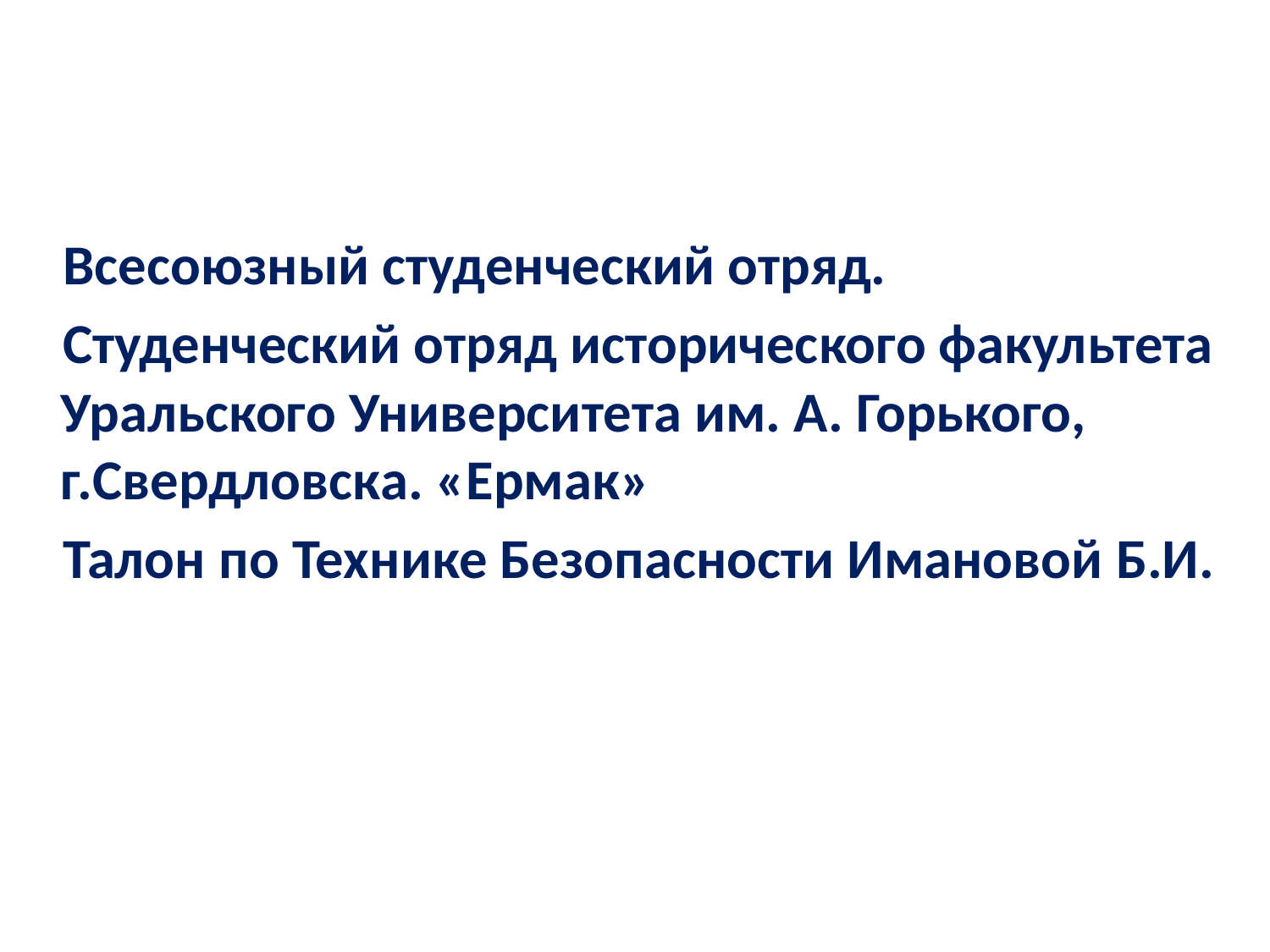

Всесоюзный студенческий отряд.
Студенческий отряд исторического факультета Уральского Университета им. А. Горького, г.Свердловска. «Ермак»
Талон по Технике Безопасности Имановой Б.И.